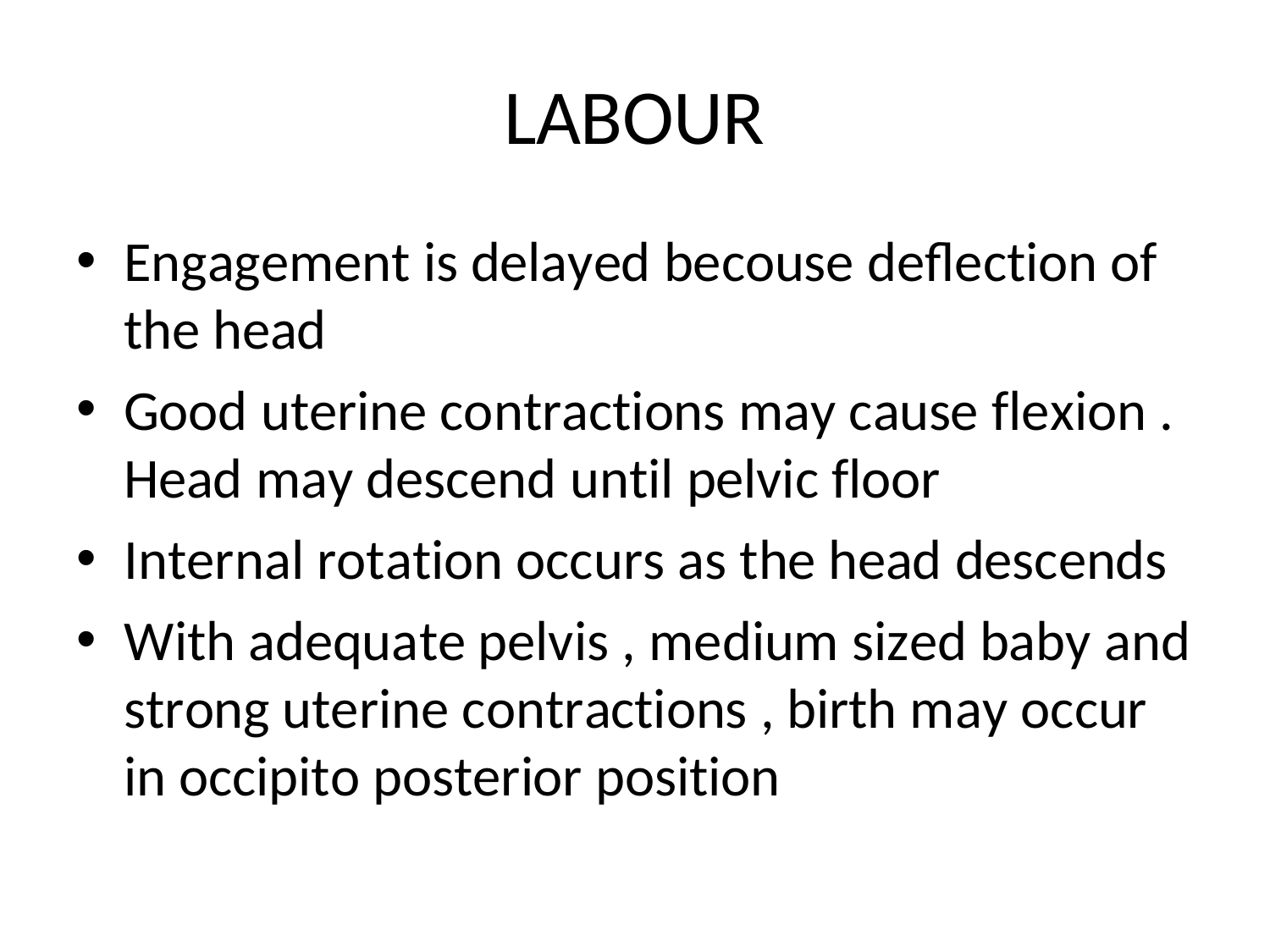

# LABOUR
Engagement is delayed becouse deflection of
the head

Good uterine contractions may cause flexion .
Head may descend until pelvic floor

Internal rotation occurs as the head descends

With adequate pelvis , medium sized baby and strong uterine contractions , birth may occur
in occipito posterior position